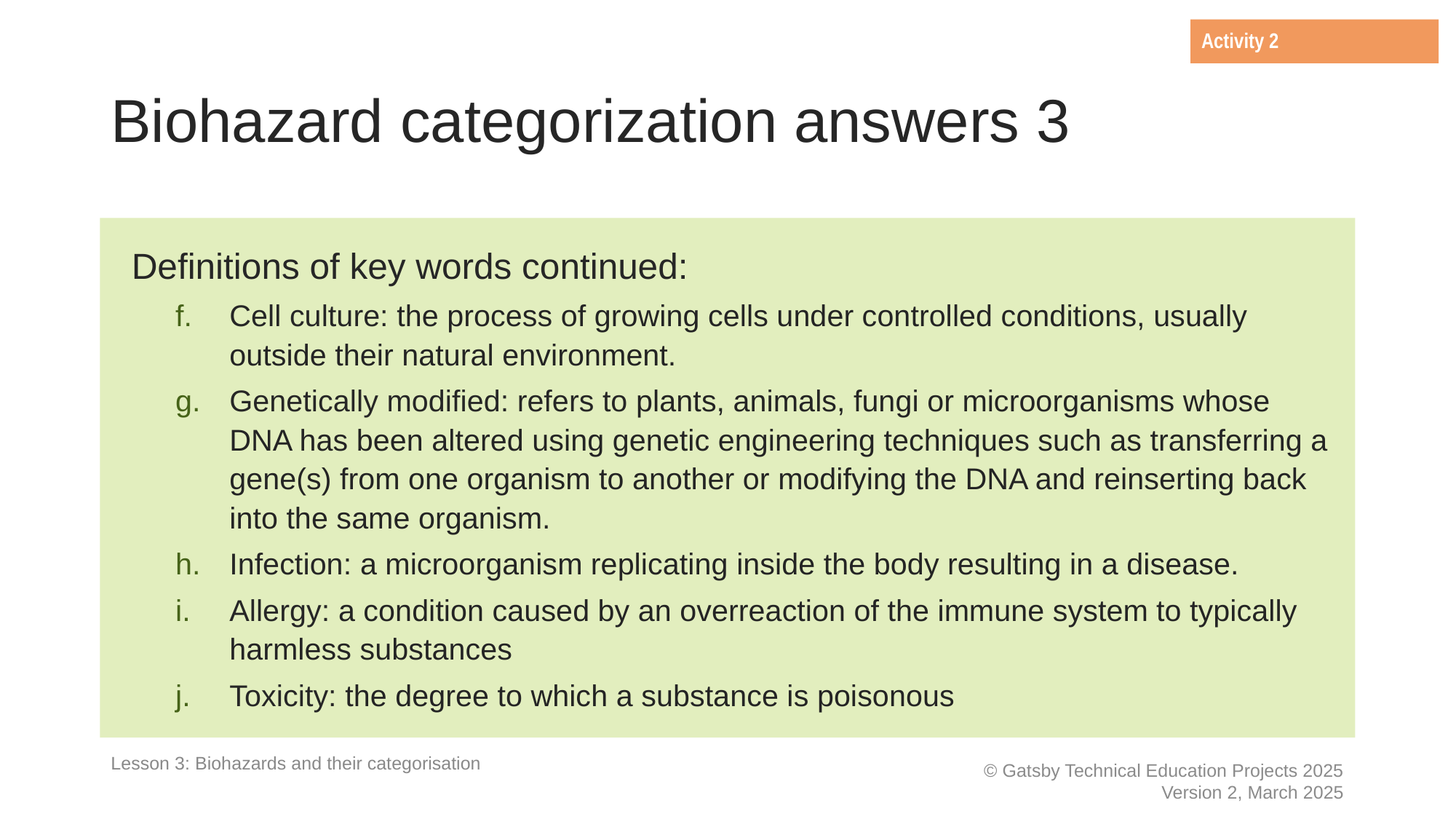

Activity 2
# Biohazard categorization answers 3
 Definitions of key words continued:
Cell culture: the process of growing cells under controlled conditions, usually outside their natural environment.
Genetically modified: refers to plants, animals, fungi or microorganisms whose DNA has been altered using genetic engineering techniques such as transferring a gene(s) from one organism to another or modifying the DNA and reinserting back into the same organism.
Infection: a microorganism replicating inside the body resulting in a disease.
Allergy: a condition caused by an overreaction of the immune system to typically harmless substances
Toxicity: the degree to which a substance is poisonous

Lesson 3: Biohazards and their categorisation